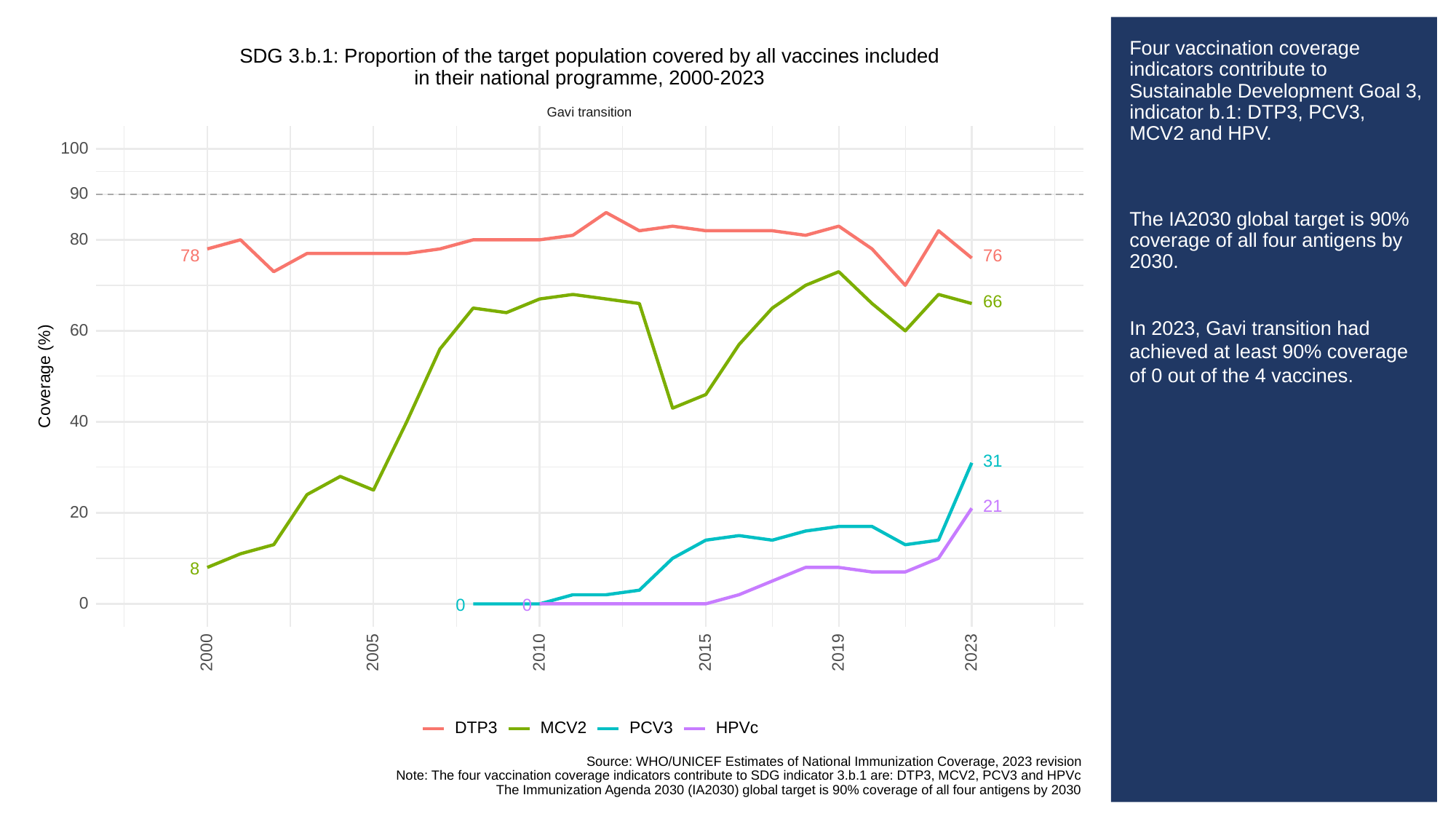

# Four vaccination coverage indicators contribute to Sustainable Development Goal 3, indicator b.1: DTP3, PCV3, MCV2 and HPV.

The IA2030 global target is 90% coverage of all four antigens by 2030.

In 2023, Gavi transition had achieved at least 90% coverage of 0 out of the 4 vaccines.

SDG 3.b.1: Proportion of the target population covered by all vaccines included
in their national programme, 2000-2023
Gavi transition

100

90

80

78
76

66
60

Coverage (%)

40

31

21
20

8
0
0
0

2023
2000
2005
2010
2015
2019
PCV3
MCV2
DTP3
HPVc

Source: WHO/UNICEF Estimates of National Immunization Coverage, 2023 revision
Note: The four vaccination coverage indicators contribute to SDG indicator 3.b.1 are: DTP3, MCV2, PCV3 and HPVc
The Immunization Agenda 2030 (IA2030) global target is 90% coverage of all four antigens by 2030